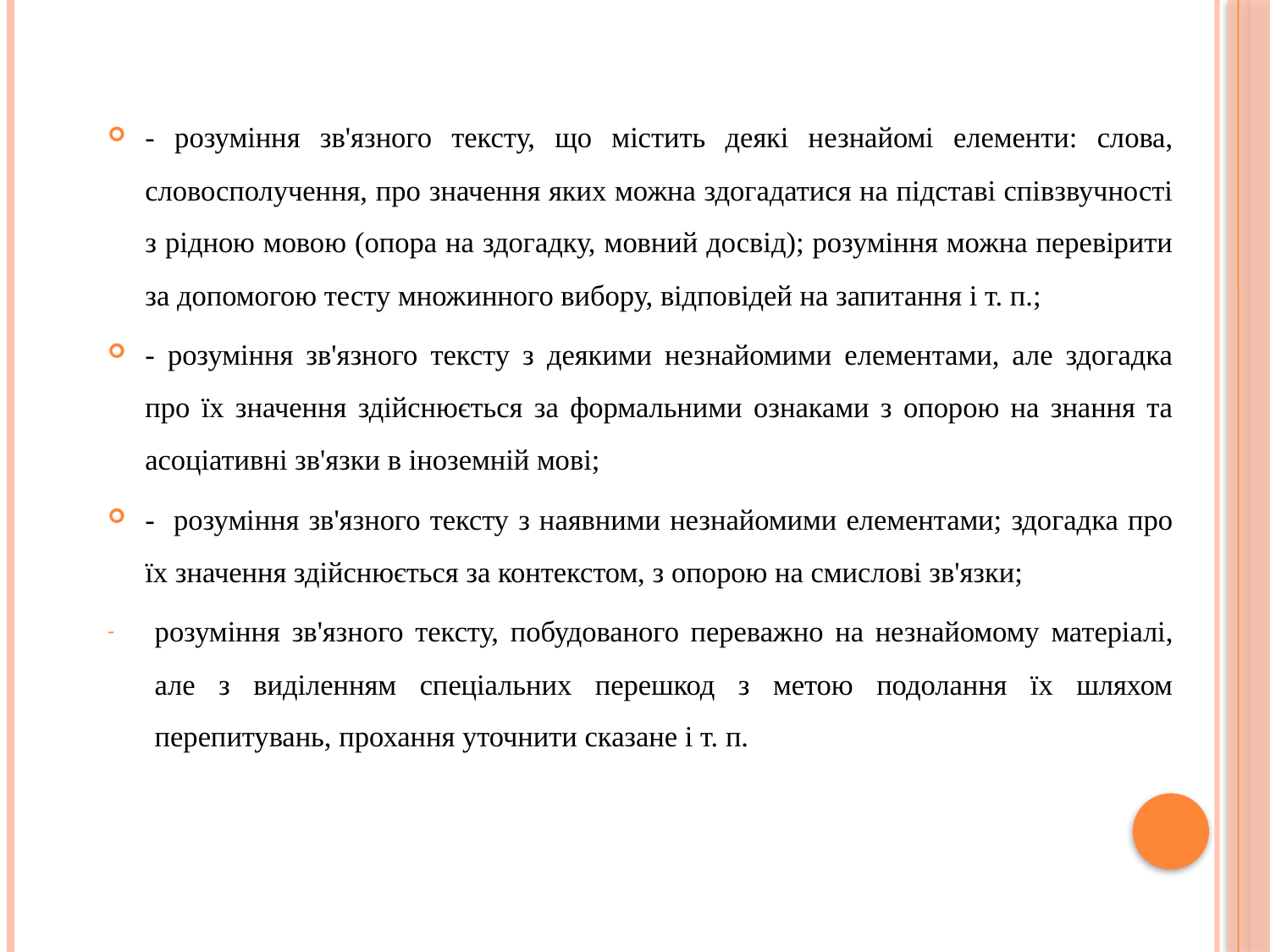

- розуміння зв'язного тексту, що містить деякі незнайомі елементи: слова, словосполучення, про значення яких можна здогадатися на підставі співзвучності з рідною мовою (опора на здогадку, мовний досвід); розуміння можна перевірити за допомогою тесту множинного вибору, відповідей на запитання і т. п.;
- розуміння зв'язного тексту з деякими незнайомими елементами, але здогадка про їх значення здійснюється за формальними ознаками з опорою на знання та асоціативні зв'язки в іноземній мові;
-  розуміння зв'язного тексту з наявними незнайомими елементами; здогад­ка про їх значення здійснюється за контекстом, з опорою на смислові зв'язки;
розуміння зв'язного тексту, побудованого переважно на незнайомому матеріалі, але з виділенням спеціальних перешкод з метою подолання їх шляхом перепитувань, прохання уточнити сказане і т. п.